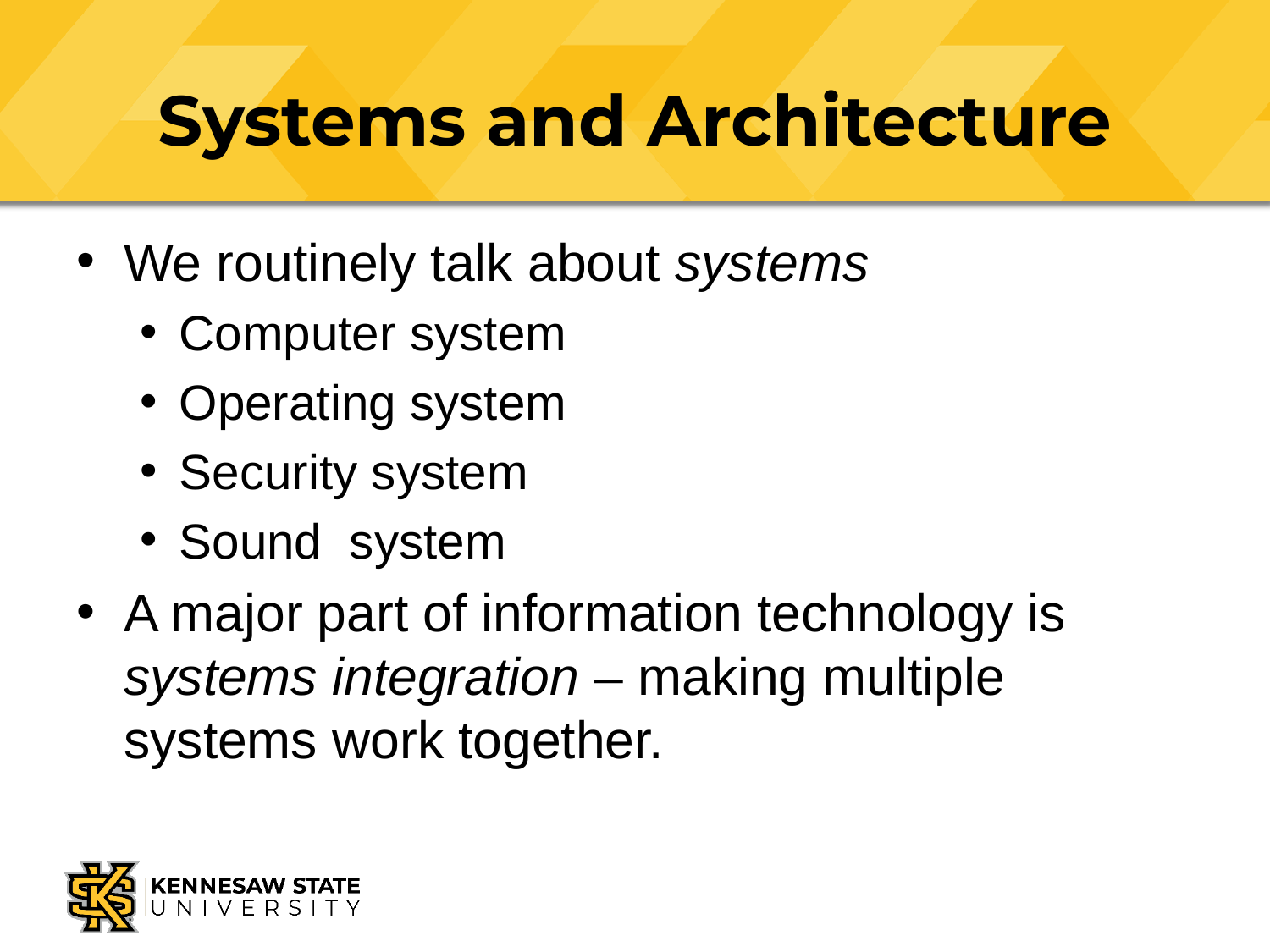

# Systems and Architecture
We routinely talk about systems
Computer system
Operating system
Security system
Sound  system
A major part of information technology is systems integration – making multiple systems work together.